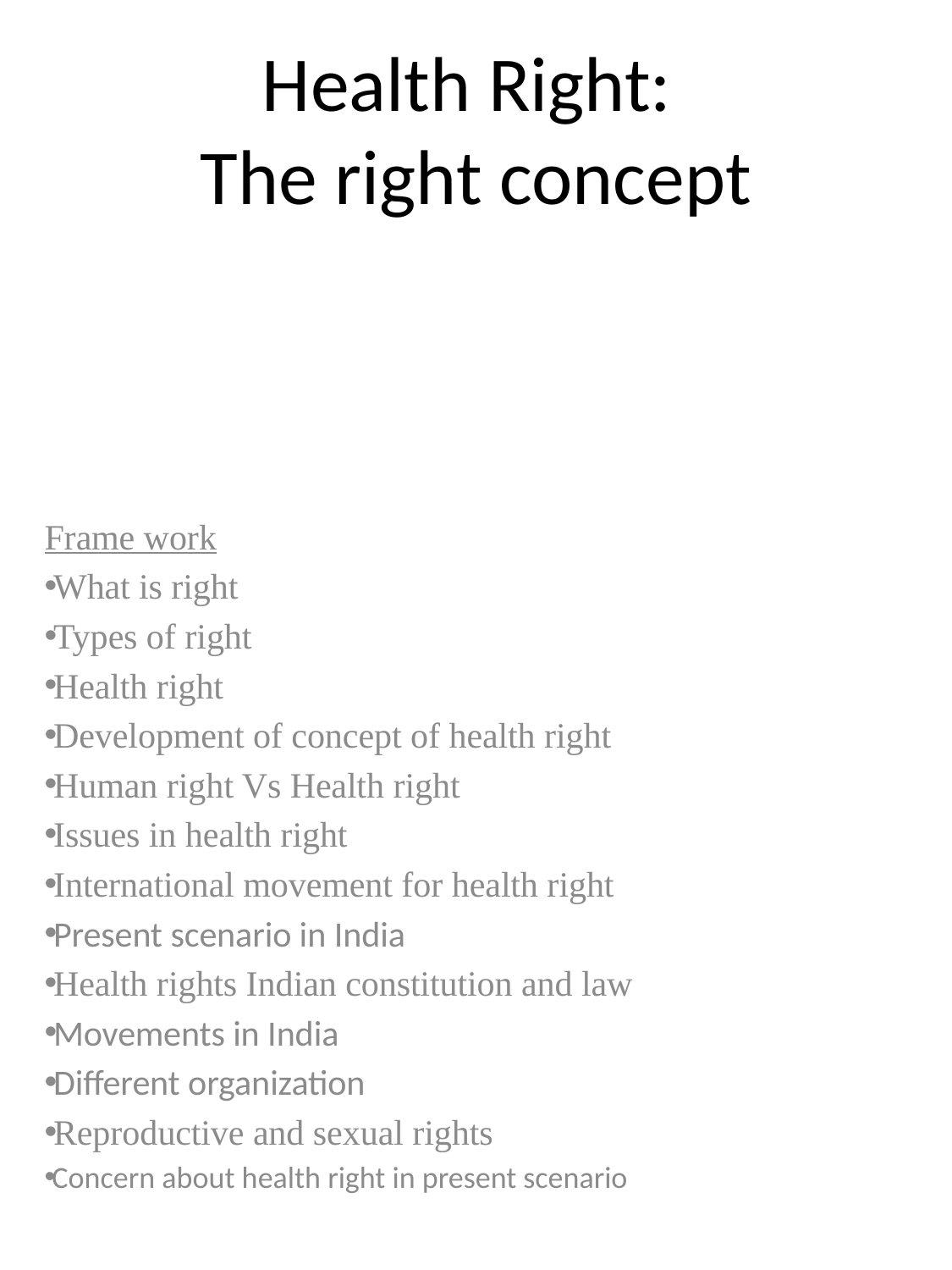

# Health Right: The right concept
Frame work
What is right
Types of right
Health right
Development of concept of health right
Human right Vs Health right
Issues in health right
International movement for health right
Present scenario in India
Health rights Indian constitution and law
Movements in India
Different organization
Reproductive and sexual rights
Concern about health right in present scenario